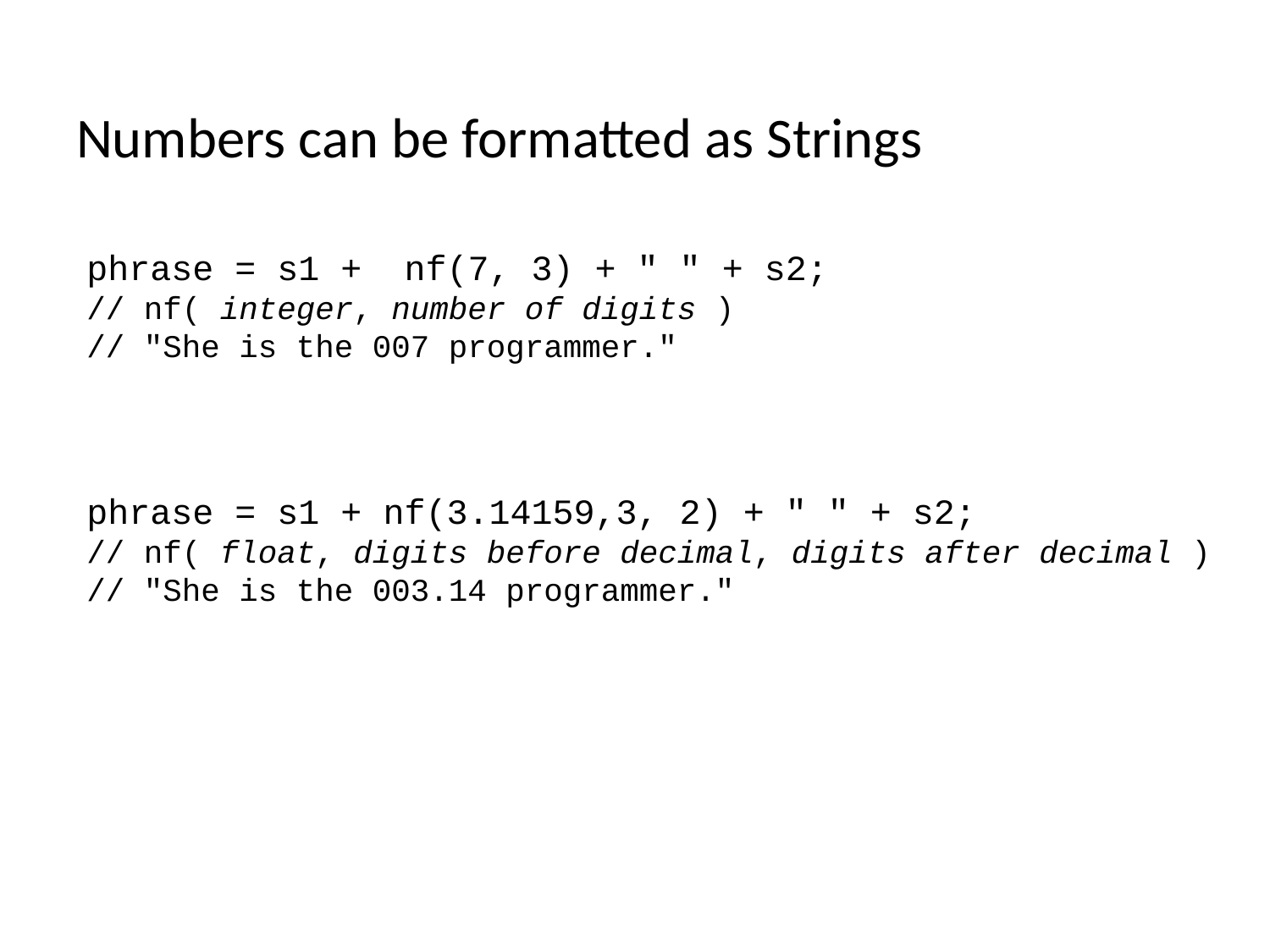

Numbers can be formatted as Strings
phrase = s1 +  nf(7, 3) + " " + s2;
// nf( integer, number of digits )
// "She is the 007 programmer."

phrase = s1 + nf(3.14159,3, 2) + " " + s2;
// nf( float, digits before decimal, digits after decimal )
// "She is the 003.14 programmer."